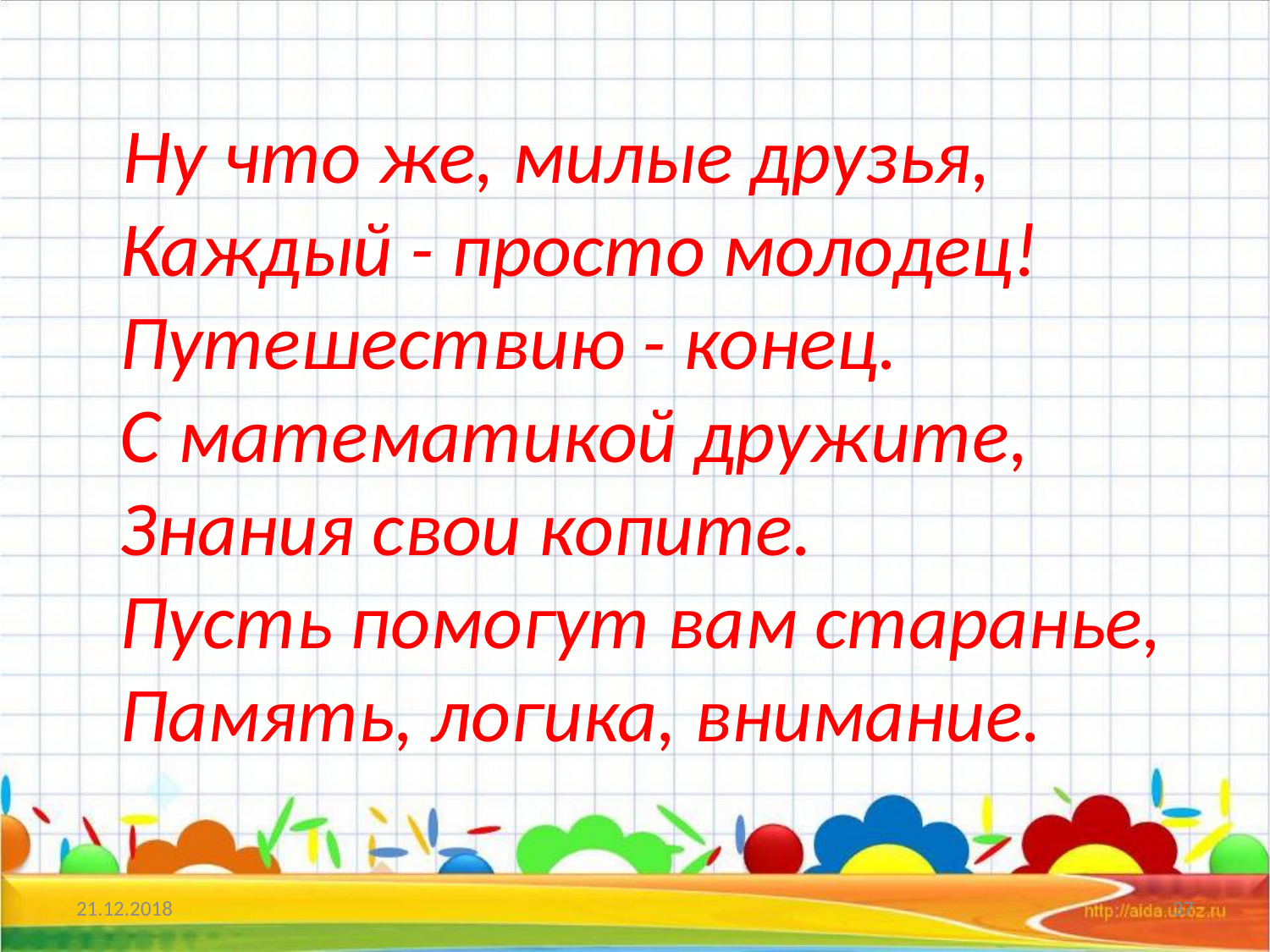

#
    Ну что же, милые друзья, 
Каждый - просто молодец! 
Путешествию - конец. 
С математикой дружите, 
Знания свои копите. 
Пусть помогут вам старанье, 
Память, логика, внимание.

21.12.2018
37